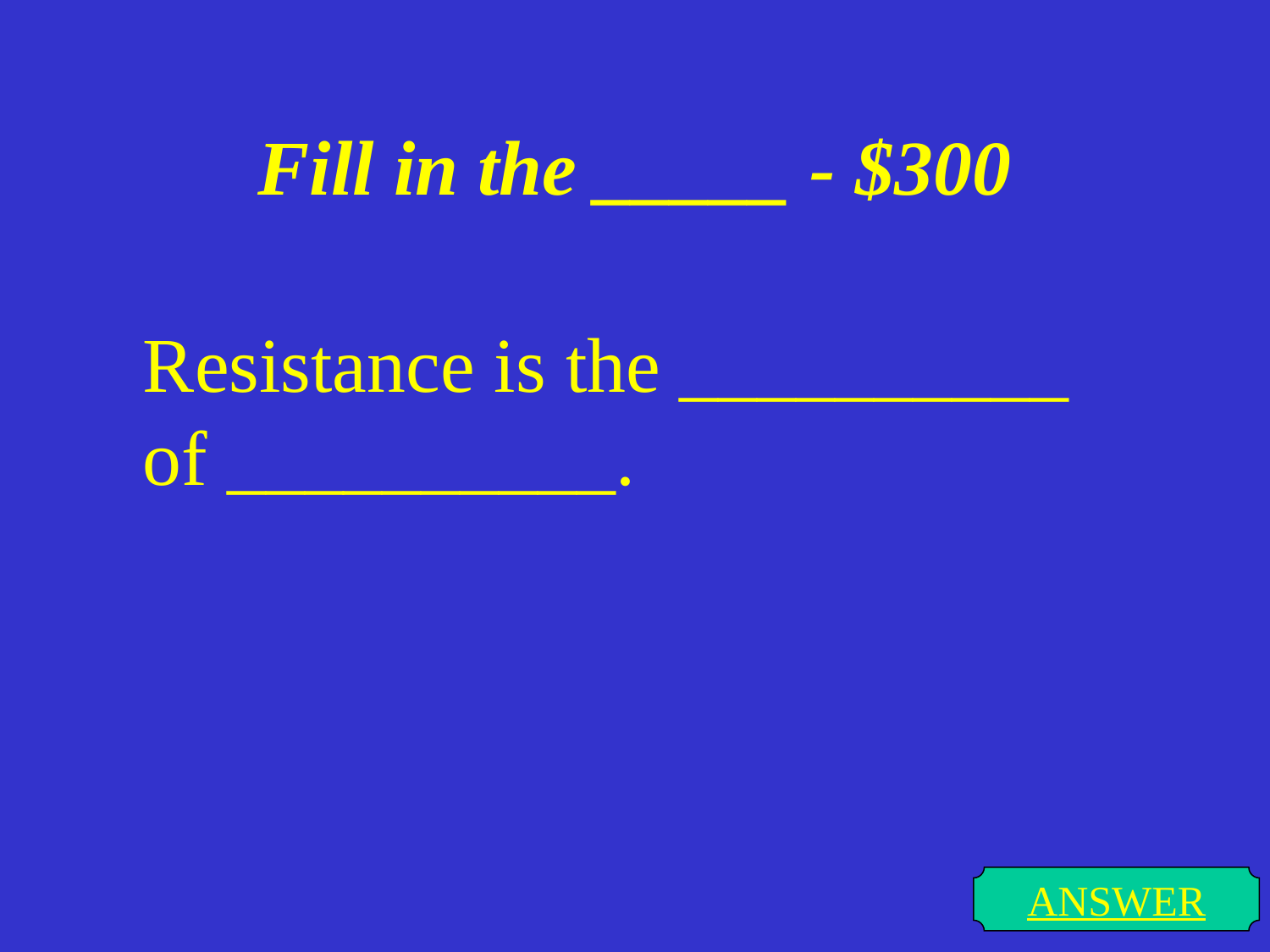

# Fill in the _____ - $300
Resistance is the __________ of __________.

ANSWER